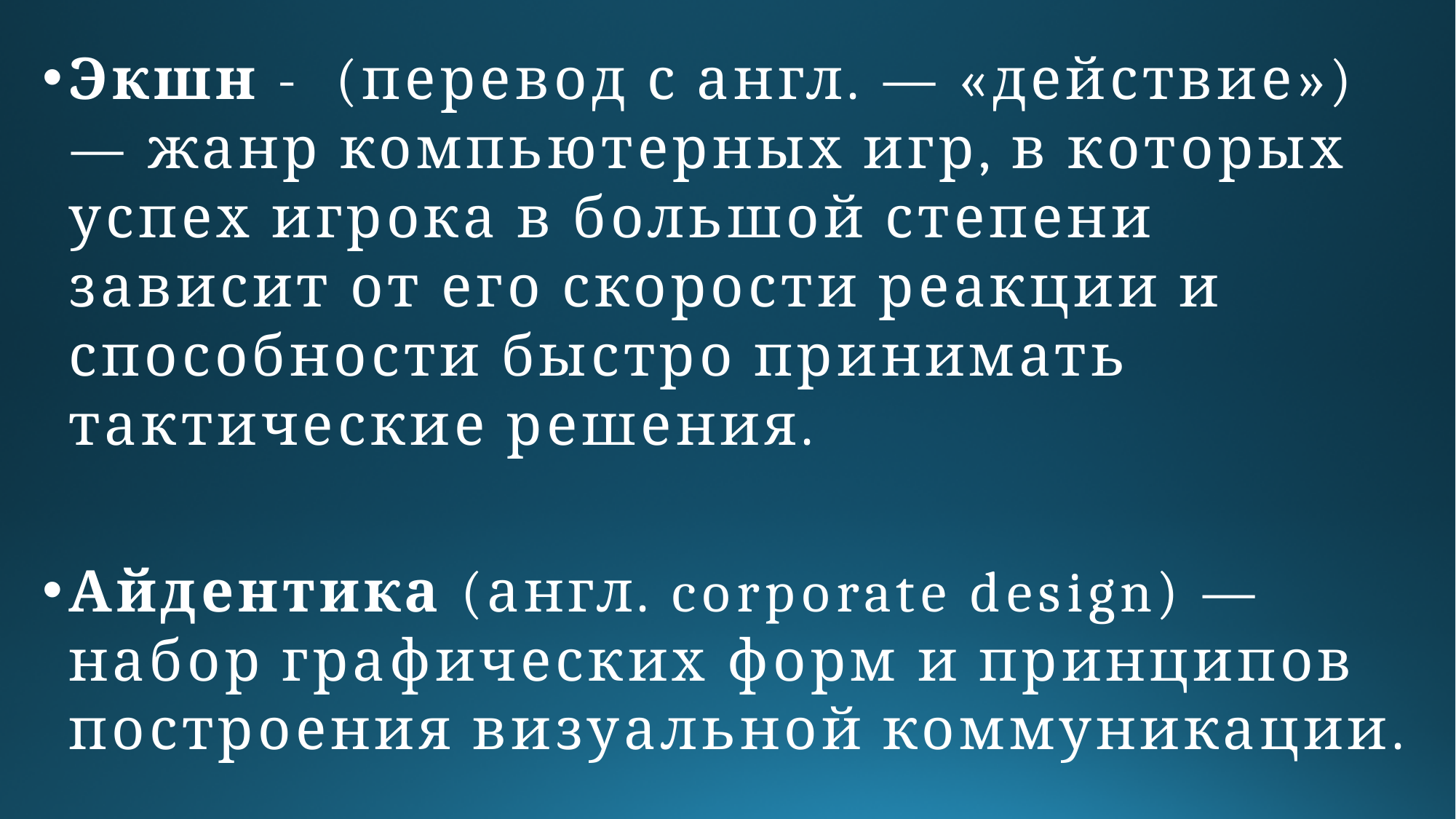

Экшн -  (перевод с англ. — «действие») — жанр компьютерных игр, в которых успех игрока в большой степени зависит от его скорости реакции и способности быстро принимать тактические решения.

Айдентика (англ. corporate design) — набор графических форм и принципов построения визуальной коммуникации.